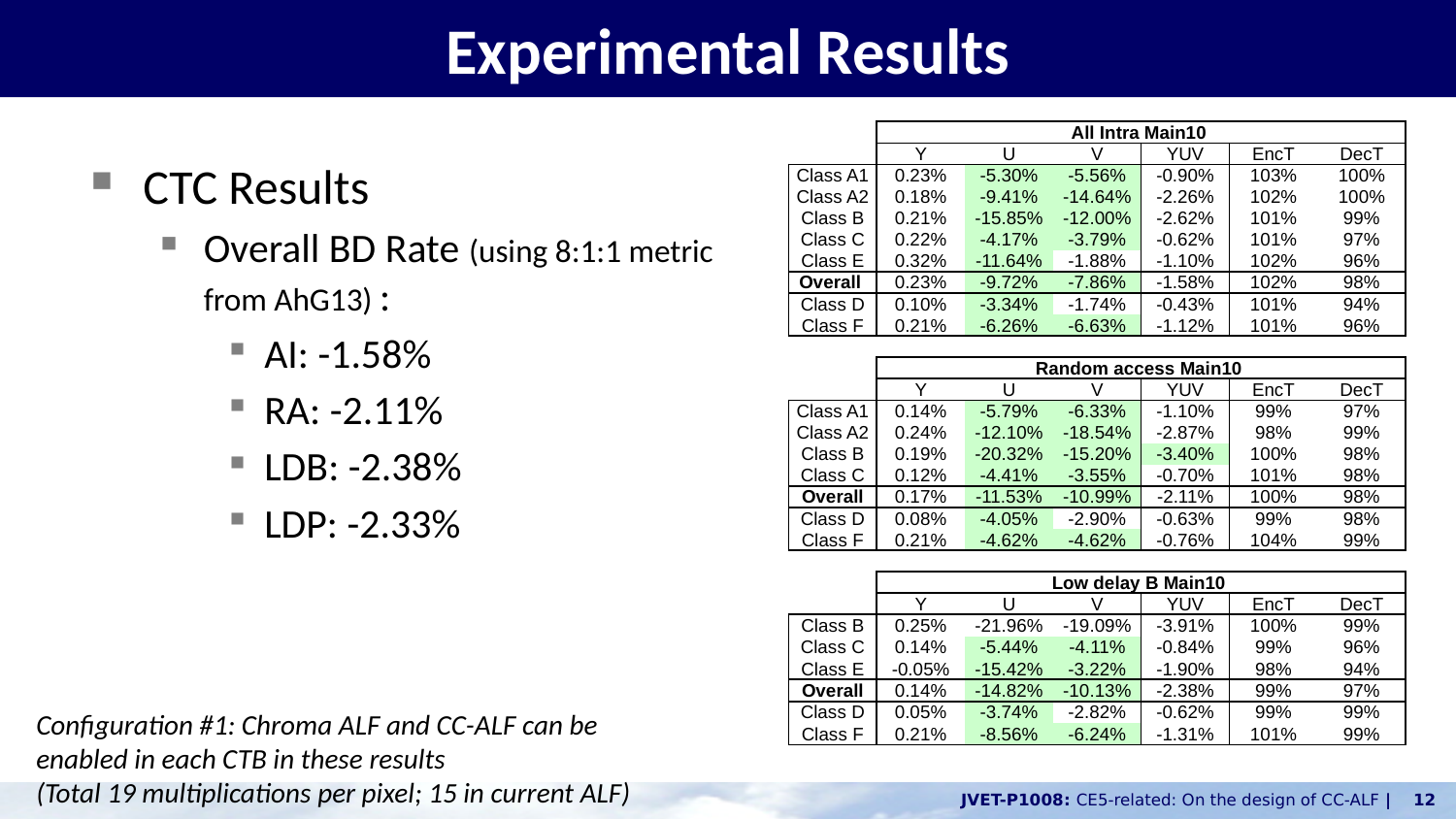

# Experimental Results
|  | All Intra Main10 |  |  |  |  |  |
| --- | --- | --- | --- | --- | --- | --- |
|  | Y | U | V | YUV | EncT | DecT |
| Class A1 | 0.23% | -5.30% | -5.56% | -0.90% | 103% | 100% |
| Class A2 | 0.18% | -9.41% | -14.64% | -2.26% | 102% | 100% |
| Class B | 0.21% | -15.85% | -12.00% | -2.62% | 101% | 99% |
| Class C | 0.22% | -4.17% | -3.79% | -0.62% | 101% | 97% |
| Class E | 0.32% | -11.64% | -1.88% | -1.10% | 102% | 96% |
| Overall | 0.23% | -9.72% | -7.86% | -1.58% | 102% | 98% |
| Class D | 0.10% | -3.34% | -1.74% | -0.43% | 101% | 94% |
| Class F | 0.21% | -6.26% | -6.63% | -1.12% | 101% | 96% |
|  |  |  |  |  |  |  |
|  | Random access Main10 |  |  |  |  |  |
|  | Y | U | V | YUV | EncT | DecT |
| Class A1 | 0.14% | -5.79% | -6.33% | -1.10% | 99% | 97% |
| Class A2 | 0.24% | -12.10% | -18.54% | -2.87% | 98% | 99% |
| Class B | 0.19% | -20.32% | -15.20% | -3.40% | 100% | 98% |
| Class C | 0.12% | -4.41% | -3.55% | -0.70% | 101% | 98% |
| Overall | 0.17% | -11.53% | -10.99% | -2.11% | 100% | 98% |
| Class D | 0.08% | -4.05% | -2.90% | -0.63% | 99% | 98% |
| Class F | 0.21% | -4.62% | -4.62% | -0.76% | 104% | 99% |
|  |  |  |  |  |  |  |
|  | Low delay B Main10 |  |  |  |  |  |
|  | Y | U | V | YUV | EncT | DecT |
| Class B | 0.25% | -21.96% | -19.09% | -3.91% | 100% | 99% |
| Class C | 0.14% | -5.44% | -4.11% | -0.84% | 99% | 96% |
| Class E | -0.05% | -15.42% | -3.22% | -1.90% | 98% | 94% |
| Overall | 0.14% | -14.82% | -10.13% | -2.38% | 99% | 97% |
| Class D | 0.05% | -3.74% | -2.82% | -0.62% | 99% | 99% |
| Class F | 0.21% | -8.56% | -6.24% | -1.31% | 101% | 99% |
CTC Results
Overall BD Rate (using 8:1:1 metric from AhG13) :
AI: -1.58%
RA: -2.11%
LDB: -2.38%
LDP: -2.33%
Configuration #1: Chroma ALF and CC-ALF can be enabled in each CTB in these results
(Total 19 multiplications per pixel; 15 in current ALF)